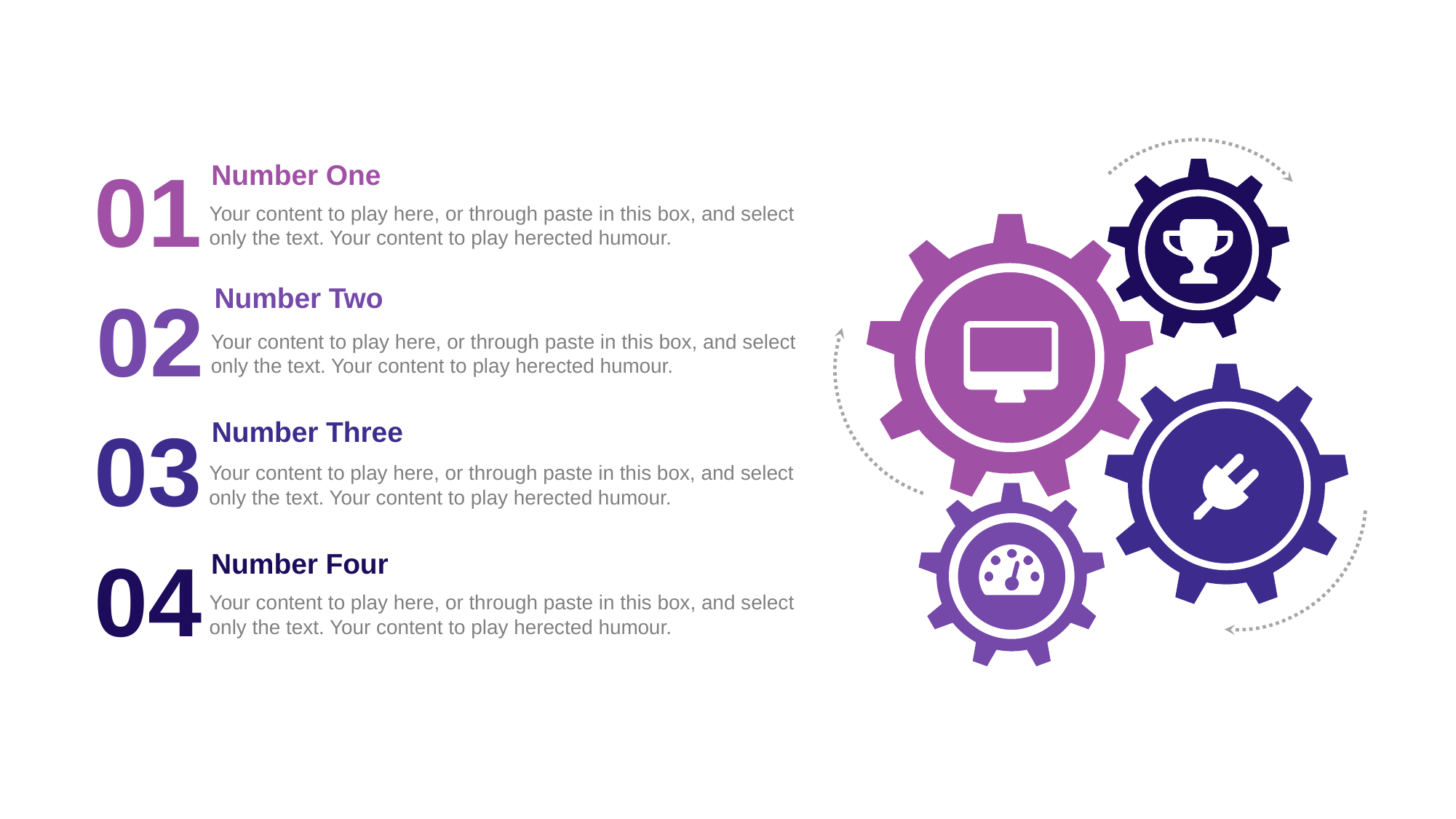

01
Number One
Your content to play here, or through paste in this box, and select only the text. Your content to play herected humour.

02
Number Two
Your content to play here, or through paste in this box, and select only the text. Your content to play herected humour.

03
Number Three
Your content to play here, or through paste in this box, and select only the text. Your content to play herected humour.

04

Number Four
Your content to play here, or through paste in this box, and select only the text. Your content to play herected humour.